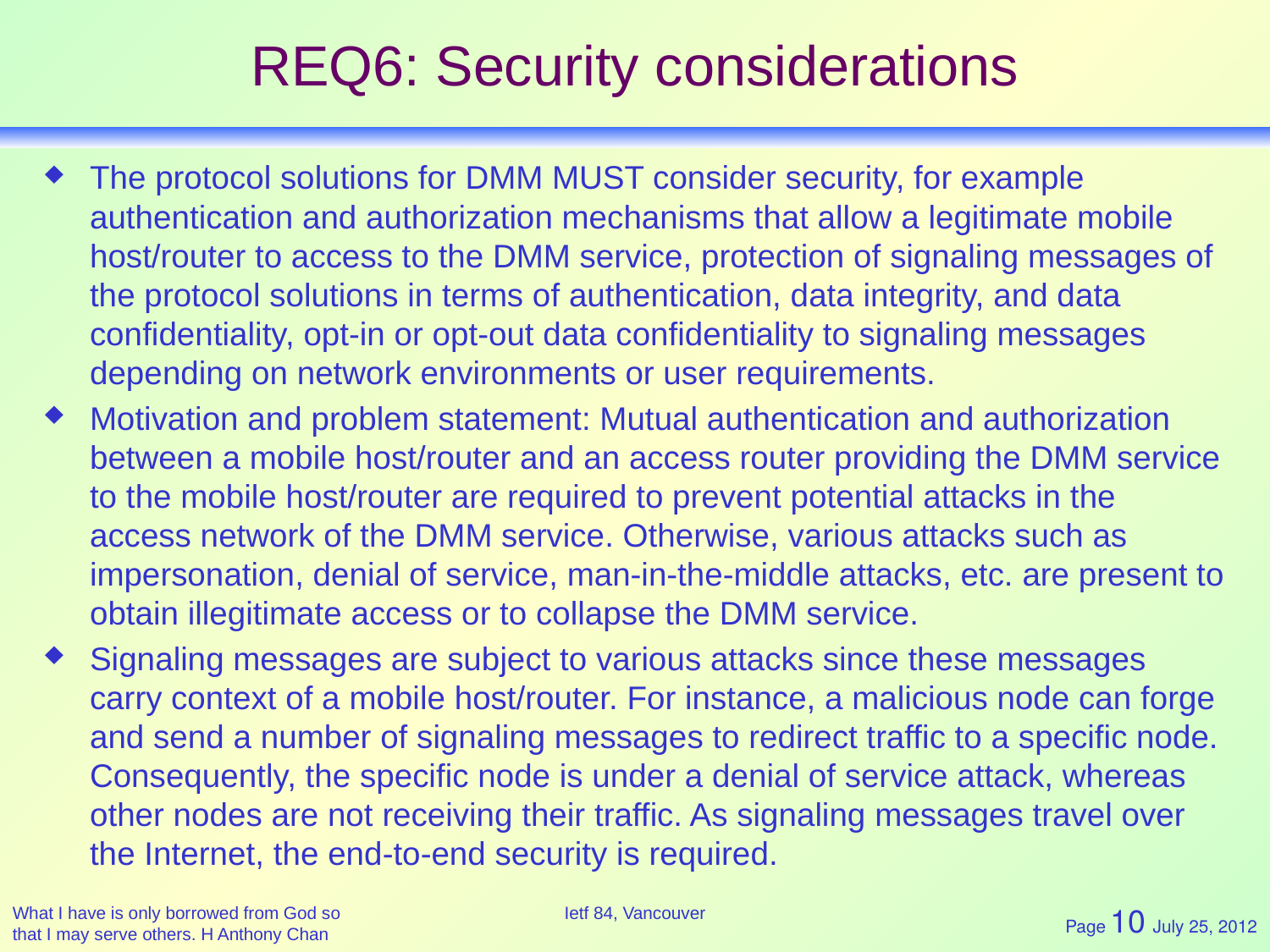

# REQ6: Security considerations
The protocol solutions for DMM MUST consider security, for example authentication and authorization mechanisms that allow a legitimate mobile host/router to access to the DMM service, protection of signaling messages of the protocol solutions in terms of authentication, data integrity, and data confidentiality, opt-in or opt-out data confidentiality to signaling messages depending on network environments or user requirements.
Motivation and problem statement: Mutual authentication and authorization between a mobile host/router and an access router providing the DMM service to the mobile host/router are required to prevent potential attacks in the access network of the DMM service. Otherwise, various attacks such as impersonation, denial of service, man-in-the-middle attacks, etc. are present to obtain illegitimate access or to collapse the DMM service.
Signaling messages are subject to various attacks since these messages carry context of a mobile host/router. For instance, a malicious node can forge and send a number of signaling messages to redirect traffic to a specific node. Consequently, the specific node is under a denial of service attack, whereas other nodes are not receiving their traffic. As signaling messages travel over the Internet, the end-to-end security is required.